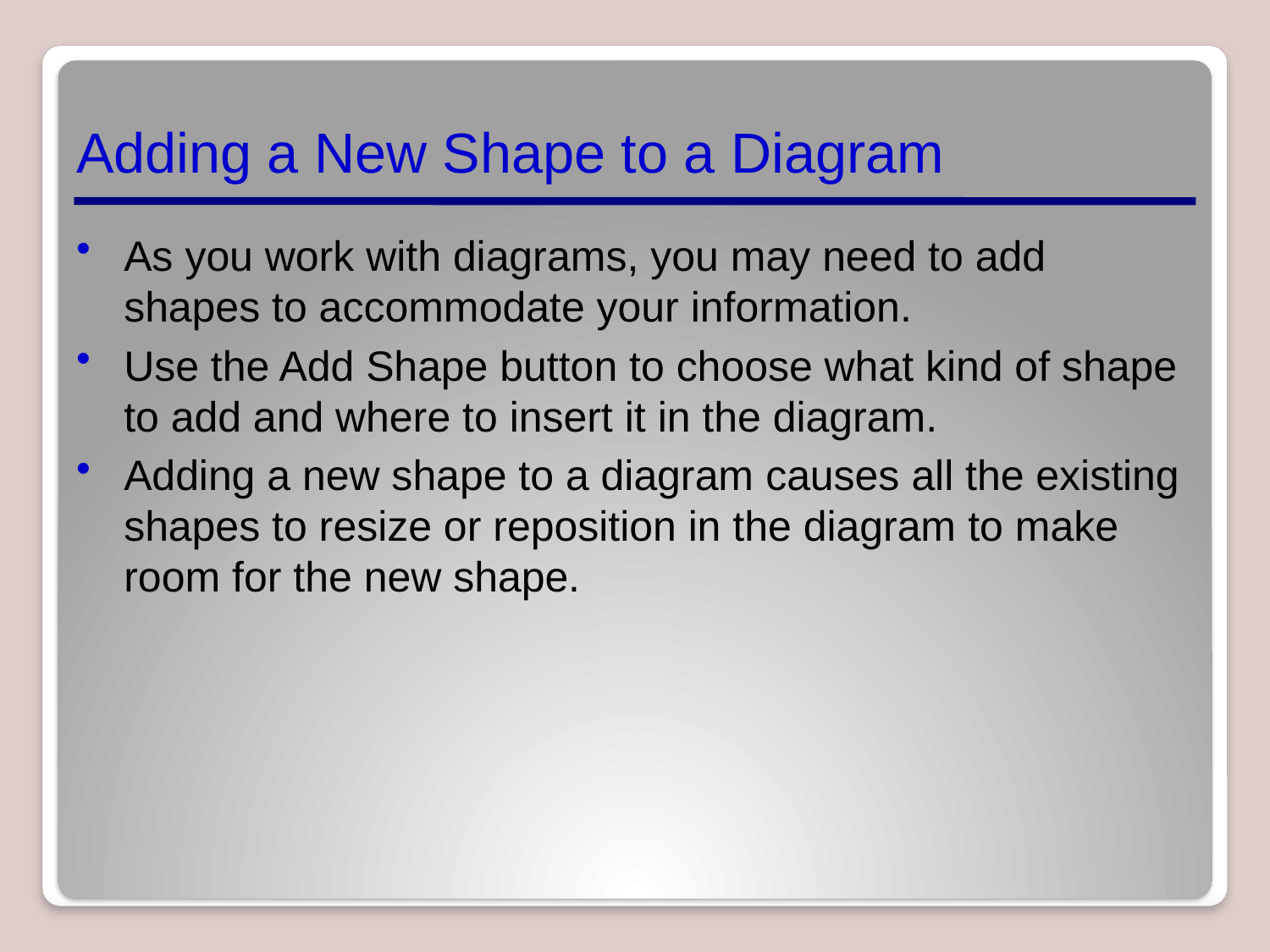

# Adding a New Shape to a Diagram
As you work with diagrams, you may need to add shapes to accommodate your information.
Use the Add Shape button to choose what kind of shape to add and where to insert it in the diagram.
Adding a new shape to a diagram causes all the existing shapes to resize or reposition in the diagram to make room for the new shape.